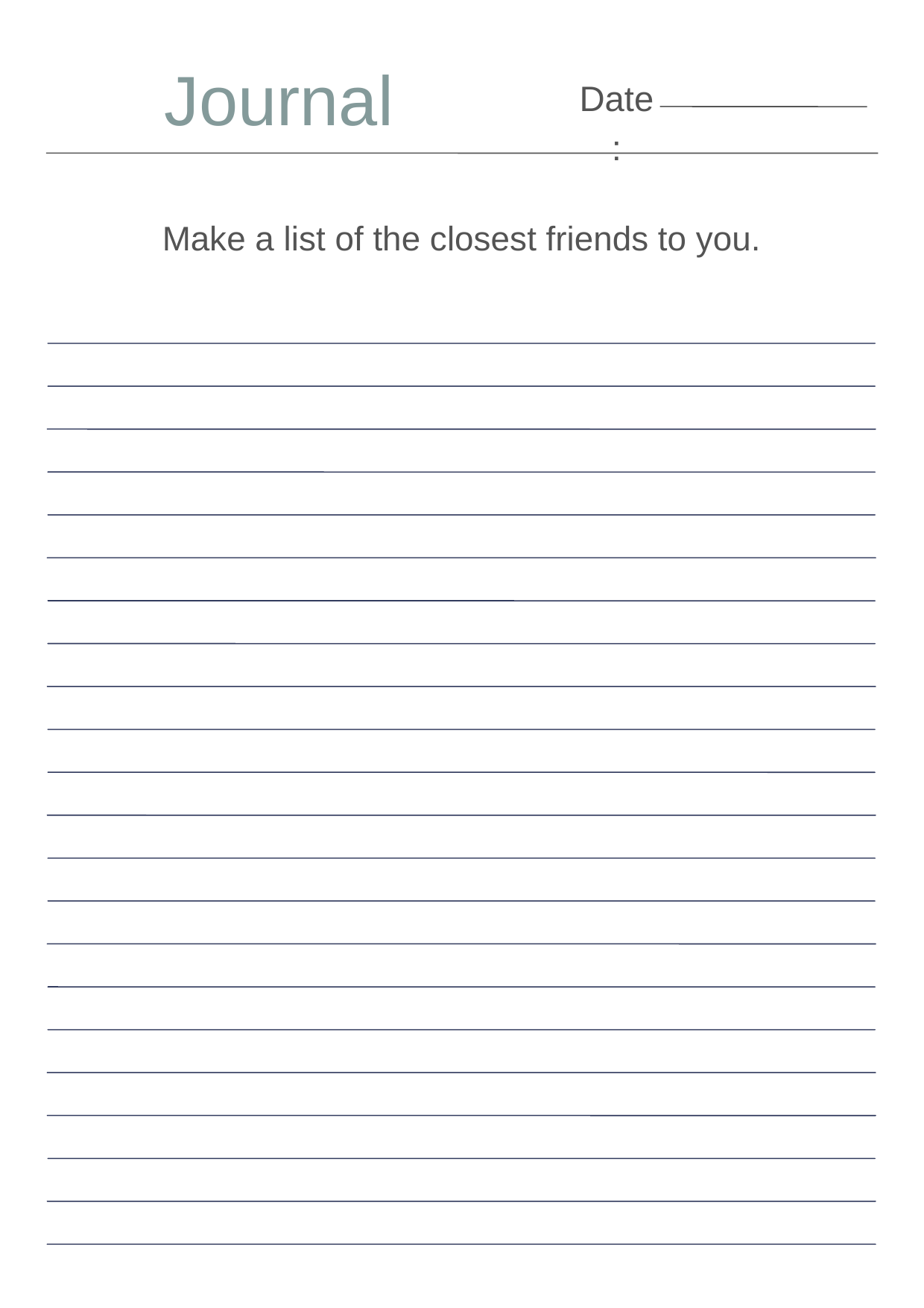

Journal
Date:

Make a list of the closest friends to you.